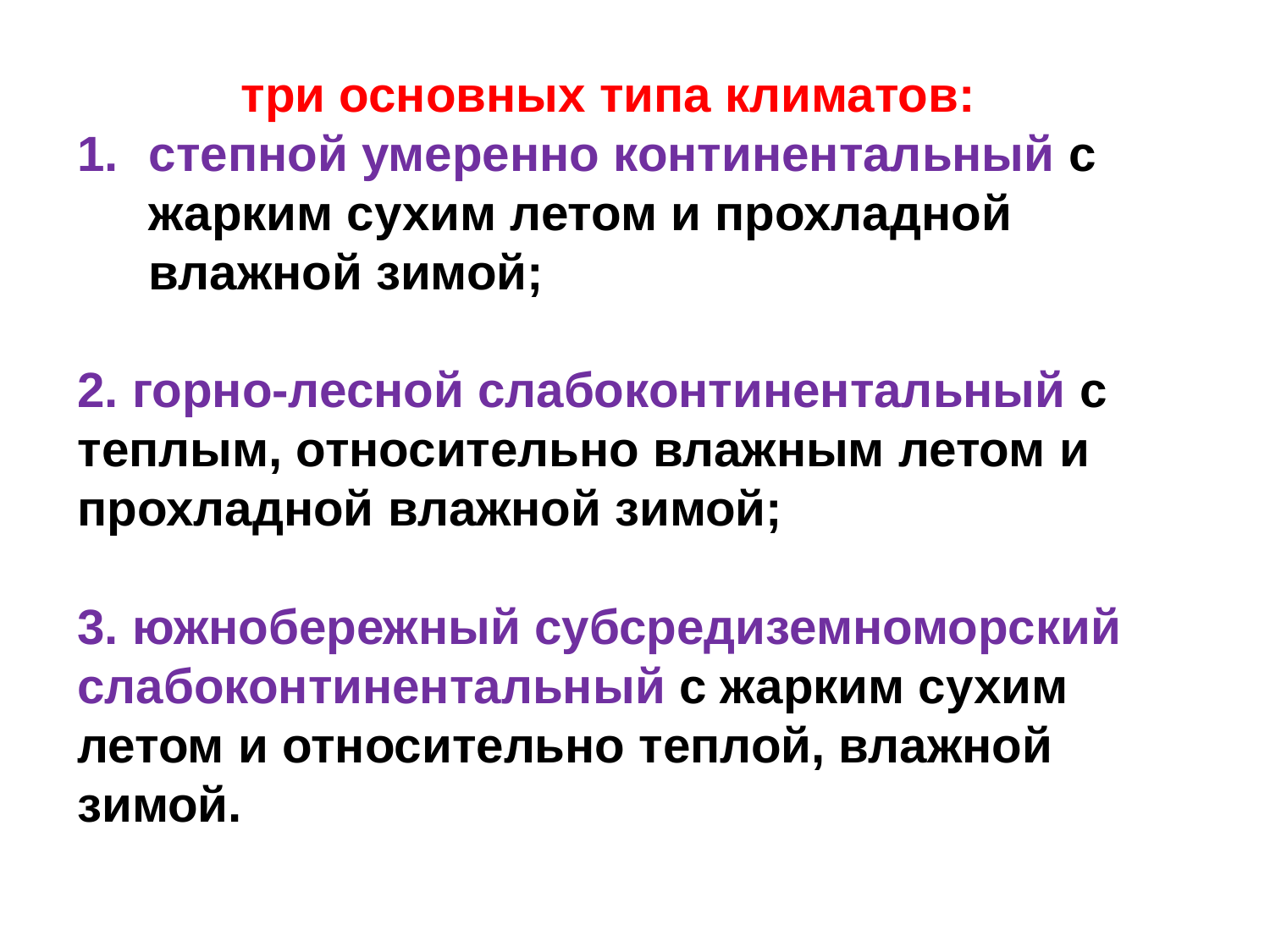

три основных типа климатов:
степной умеренно континентальный с жарким сухим летом и прохладной влажной зимой;

2. горно-лесной слабоконтинентальный с теплым, относительно влажным летом и прохладной влажной зимой;

3. южнобережный субсредиземноморский слабоконтинентальный с жарким сухим летом и относительно теплой, влажной зимой.